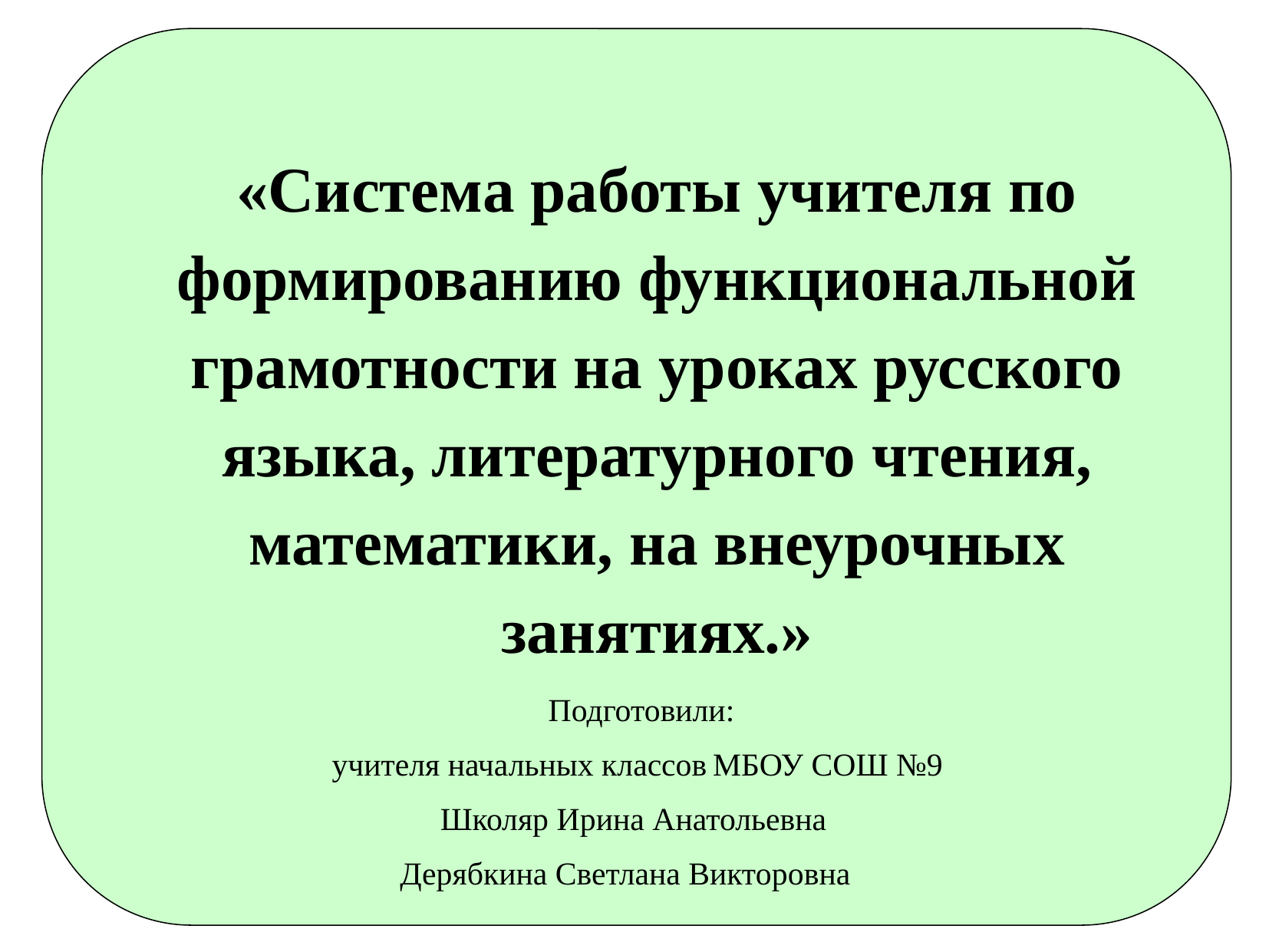

«Система работы учителя по формированию функциональной грамотности на уроках русского языка, литературного чтения, математики, на внеурочных занятиях.»
    Подготовили:
   учителя начальных классов МБОУ СОШ №9
   Школяр Ирина Анатольевна
Дерябкина Светлана Викторовна